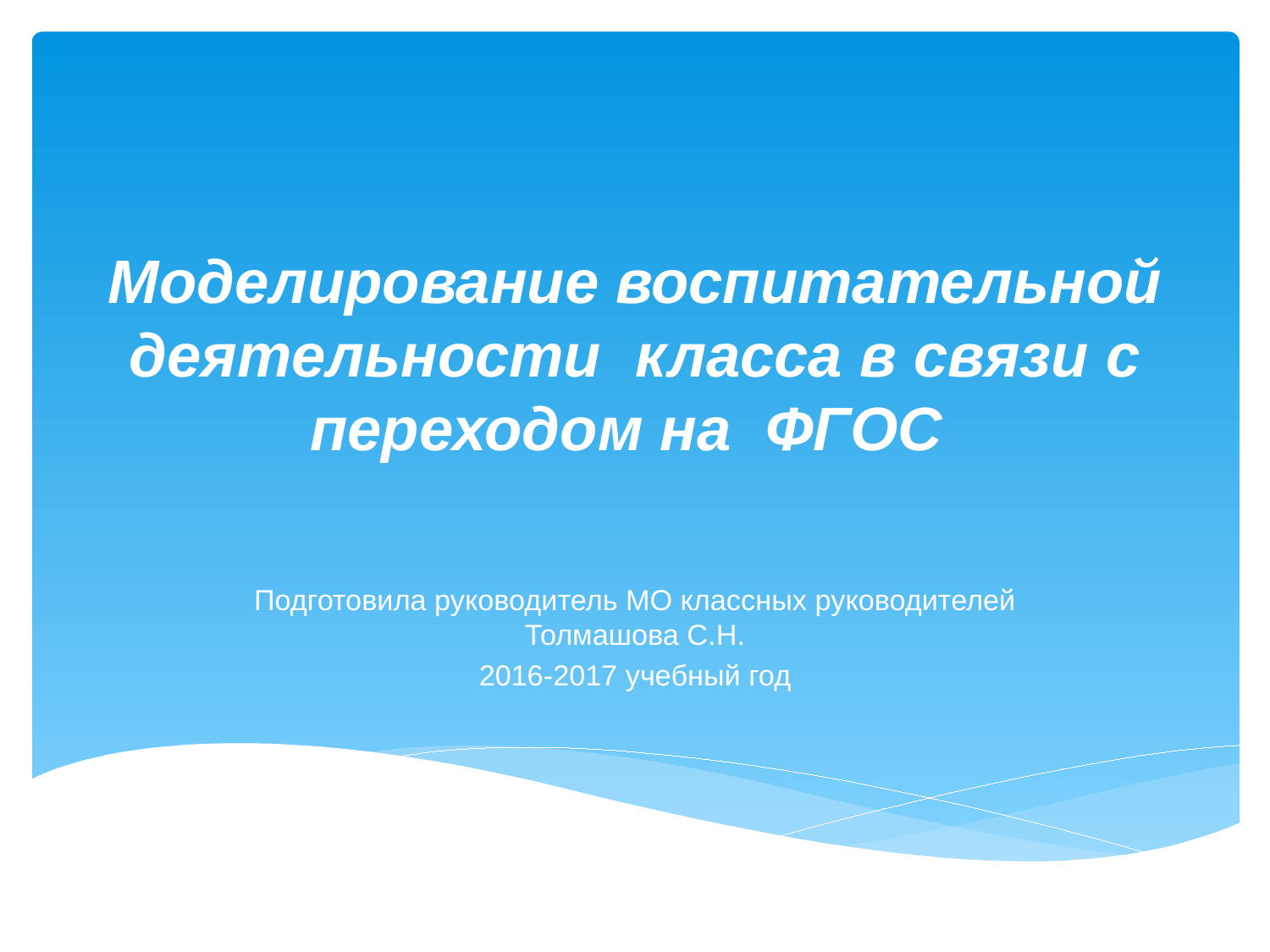

# Моделирование воспитательной деятельности  класса в связи с переходом на  ФГОС
Подготовила руководитель МО классных руководителей Толмашова С.Н.
2016-2017 учебный год